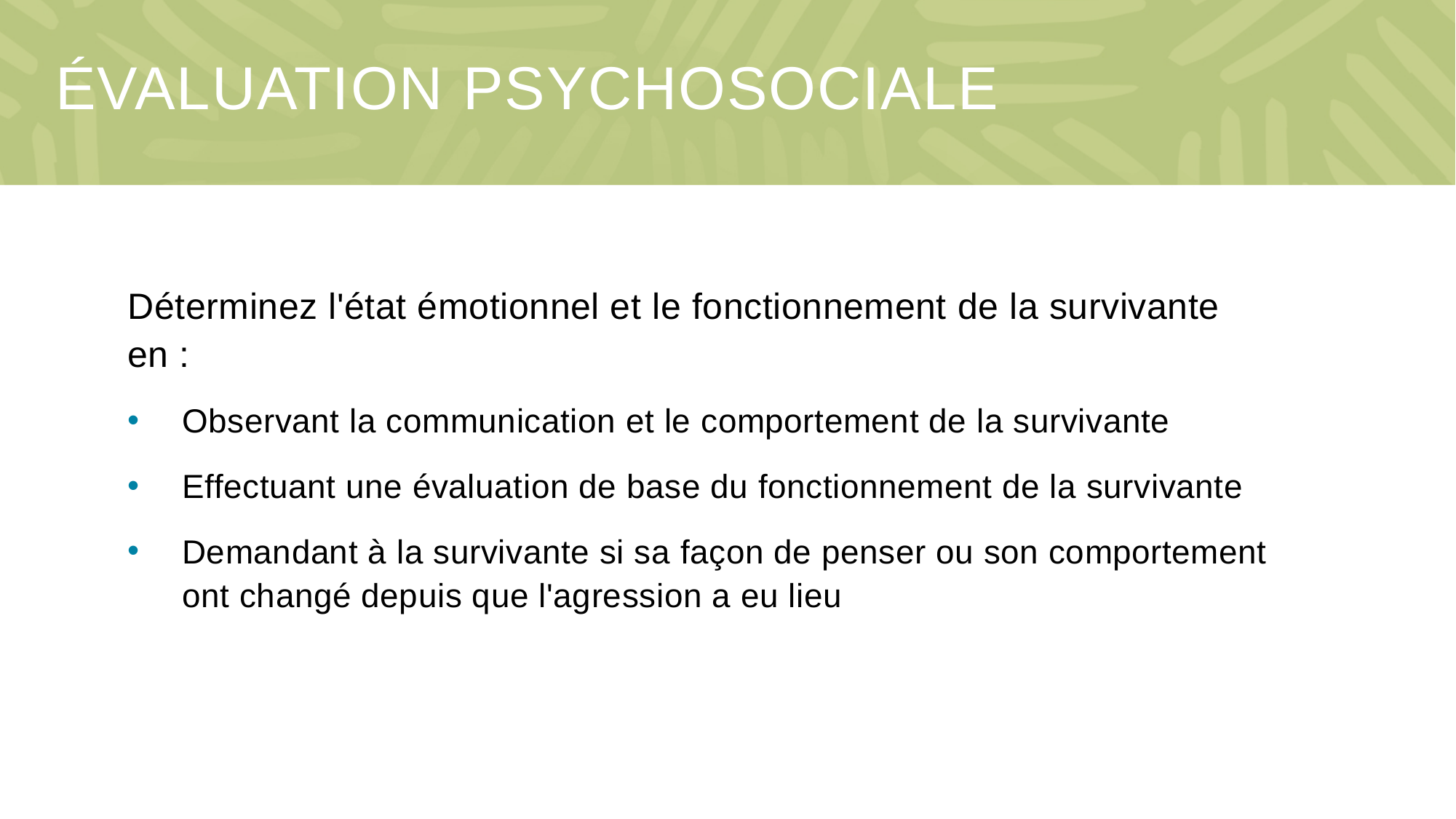

# Évaluation psychosociale
Déterminez l'état émotionnel et le fonctionnement de la survivante en :
Observant la communication et le comportement de la survivante
Effectuant une évaluation de base du fonctionnement de la survivante
Demandant à la survivante si sa façon de penser ou son comportement ont changé depuis que l'agression a eu lieu